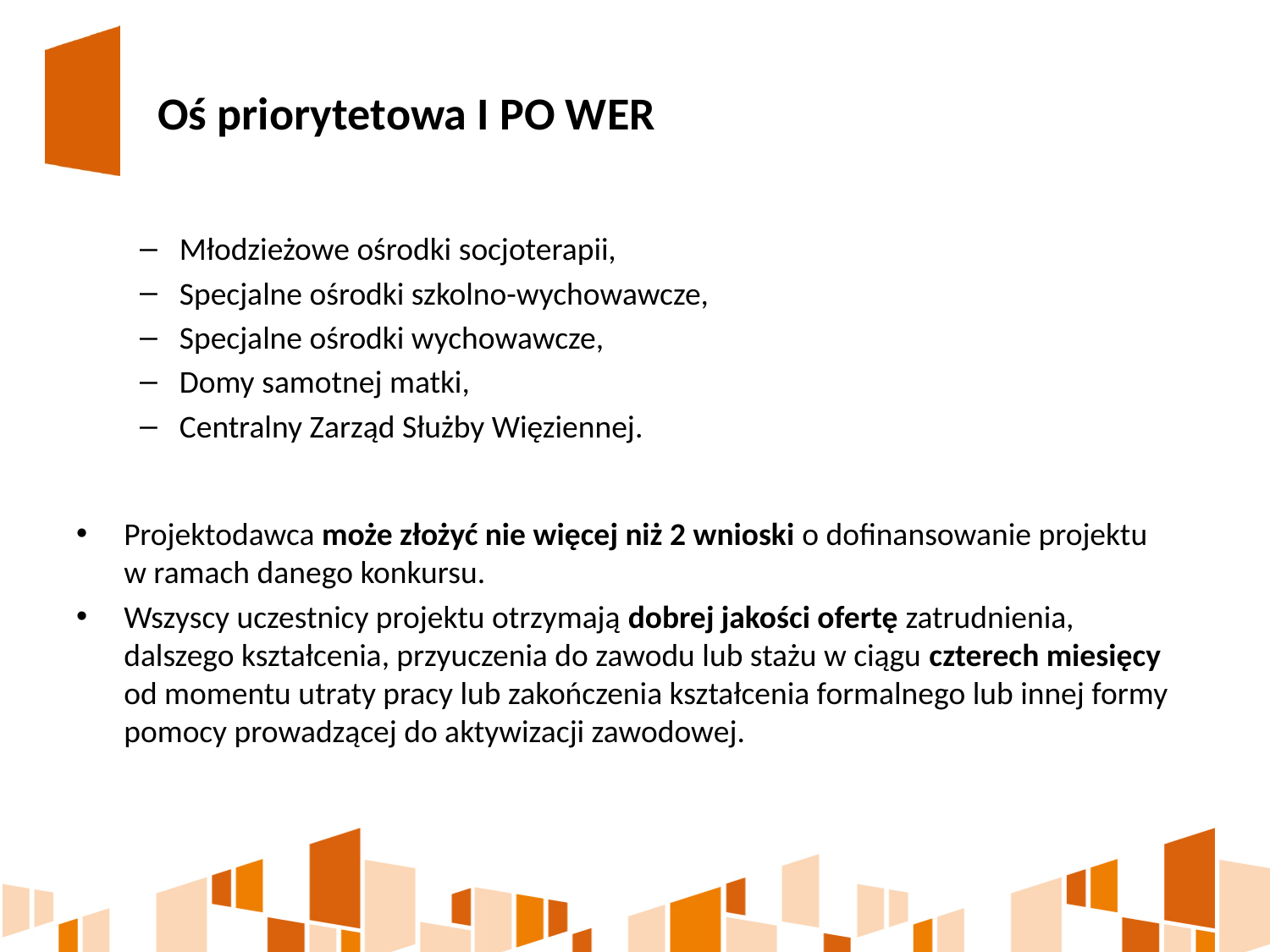

# Oś priorytetowa I PO WER
Młodzieżowe ośrodki socjoterapii,
Specjalne ośrodki szkolno-wychowawcze,
Specjalne ośrodki wychowawcze,
Domy samotnej matki,
Centralny Zarząd Służby Więziennej.

Projektodawca może złożyć nie więcej niż 2 wnioski o dofinansowanie projektu
w ramach danego konkursu.
Wszyscy uczestnicy projektu otrzymają dobrej jakości ofertę zatrudnienia,
dalszego kształcenia, przyuczenia do zawodu lub stażu w ciągu czterech miesięcy od momentu utraty pracy lub zakończenia kształcenia formalnego lub innej formy pomocy prowadzącej do aktywizacji zawodowej.